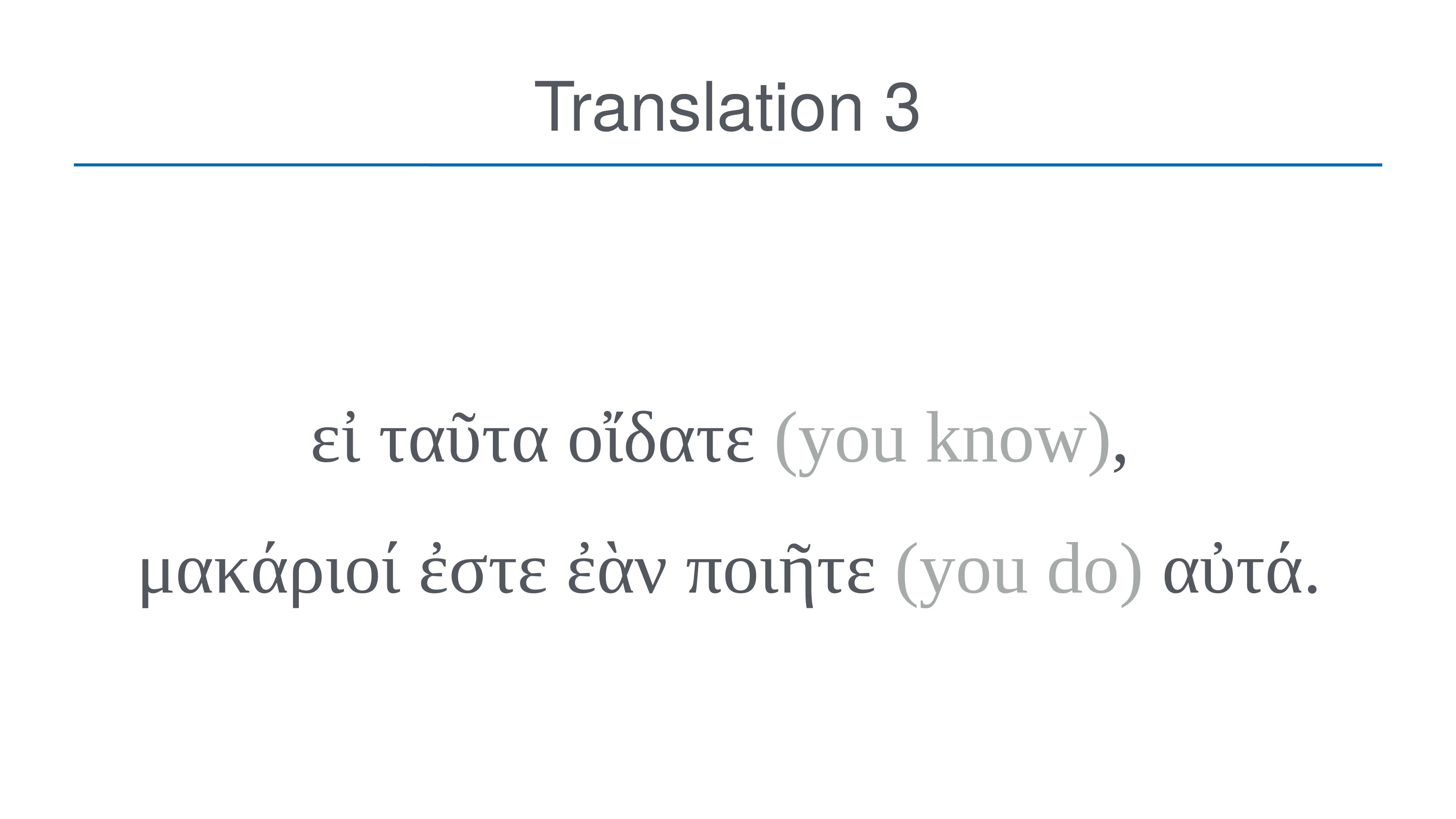

# Translation 3
εἰ ταῦτα οἴδατε (you know),
μακάριοί ἐστε ἐὰν ποιῆτε (you do) αὐτά.